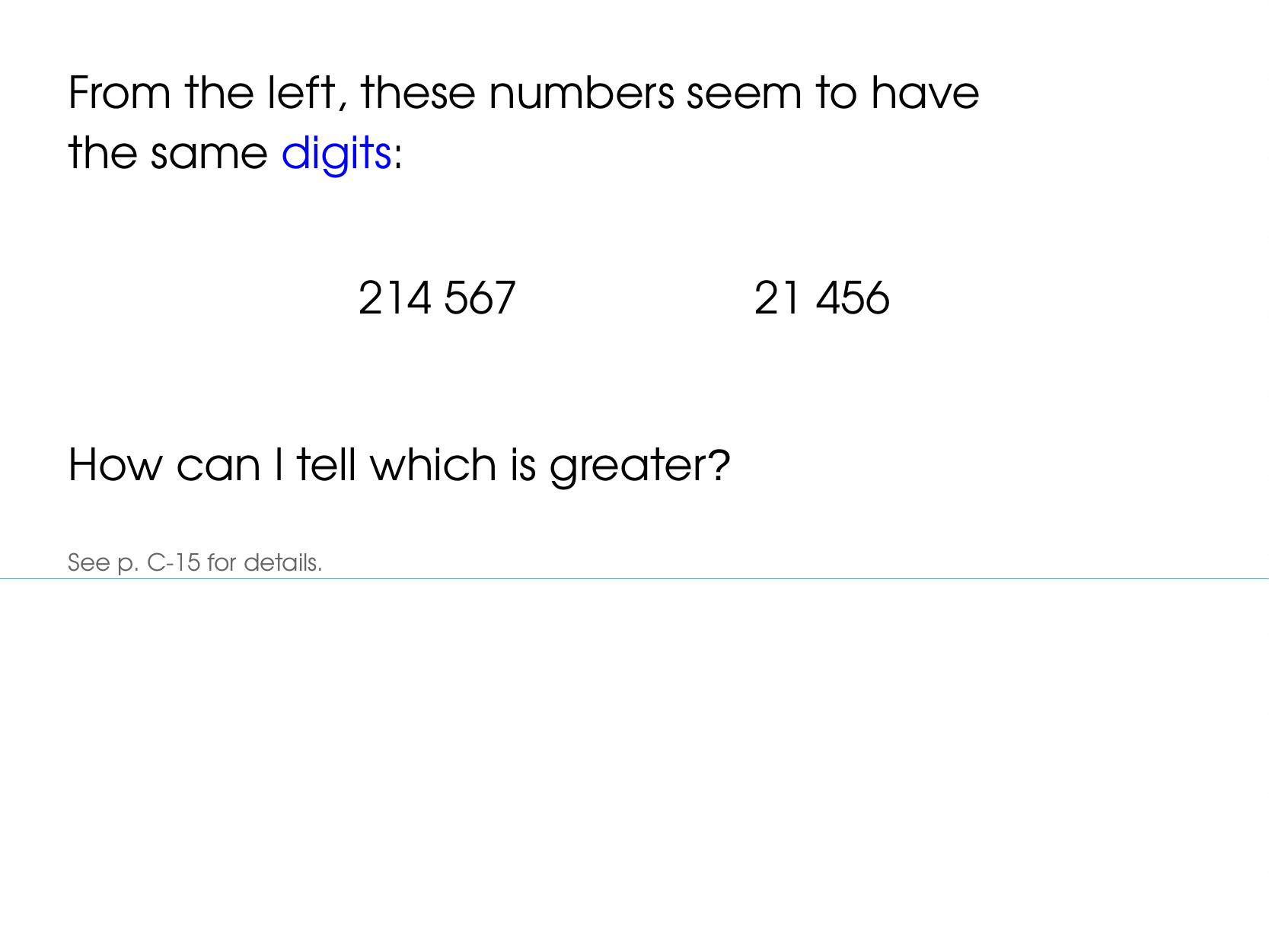

From the left, these numbers seem to have the same digits:
214 567
21 456
How can I tell which is greater?
See p. C-15 for details.

Hint: Use a grid to line up the place values.